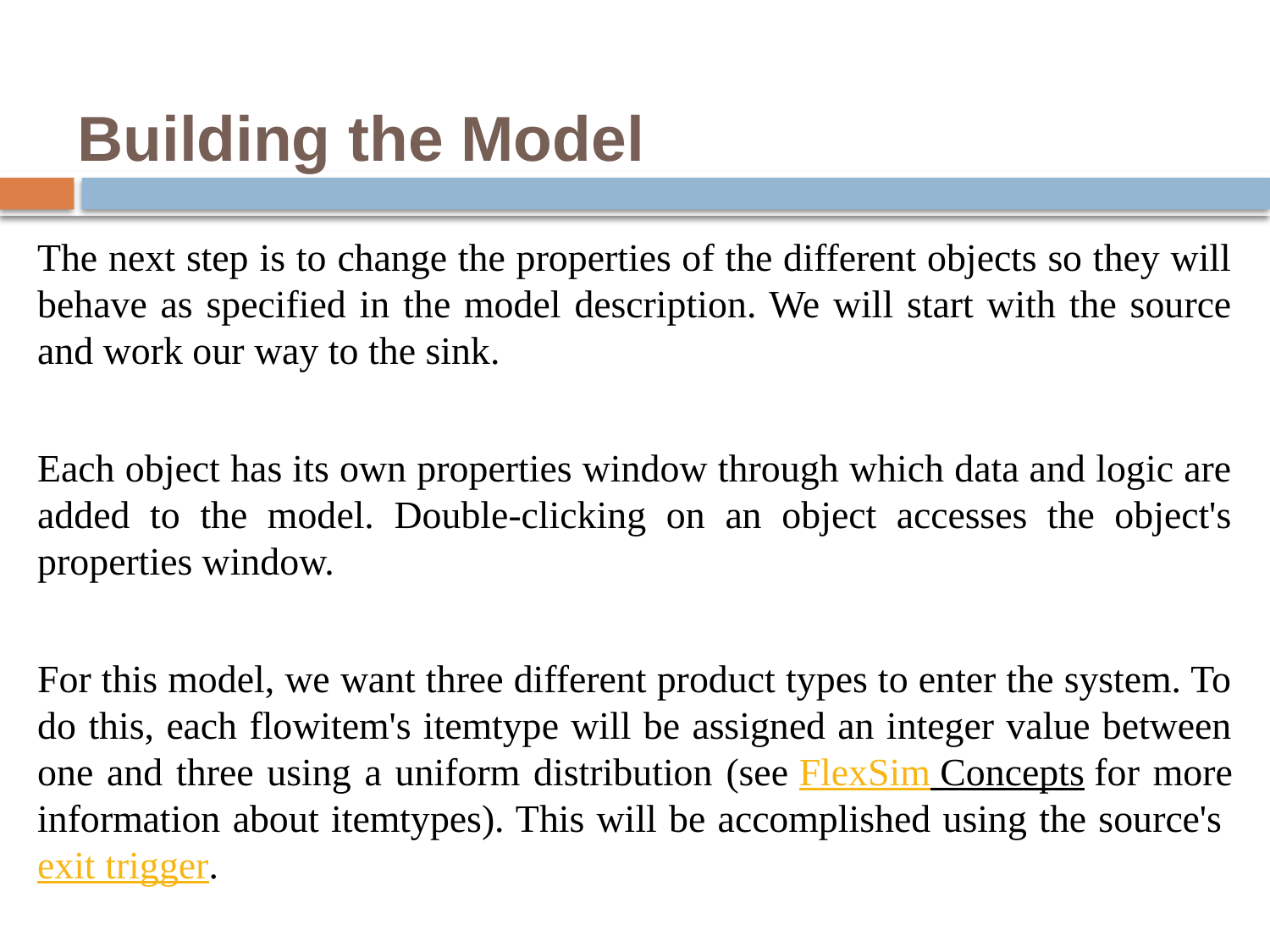

# Building the Model
The next step is to change the properties of the different objects so they will behave as specified in the model description. We will start with the source and work our way to the sink.

Each object has its own properties window through which data and logic are added to the model. Double-clicking on an object accesses the object's properties window.

For this model, we want three different product types to enter the system. To do this, each flowitem's itemtype will be assigned an integer value between one and three using a uniform distribution (see FlexSim Concepts for more information about itemtypes). This will be accomplished using the source's exit trigger.